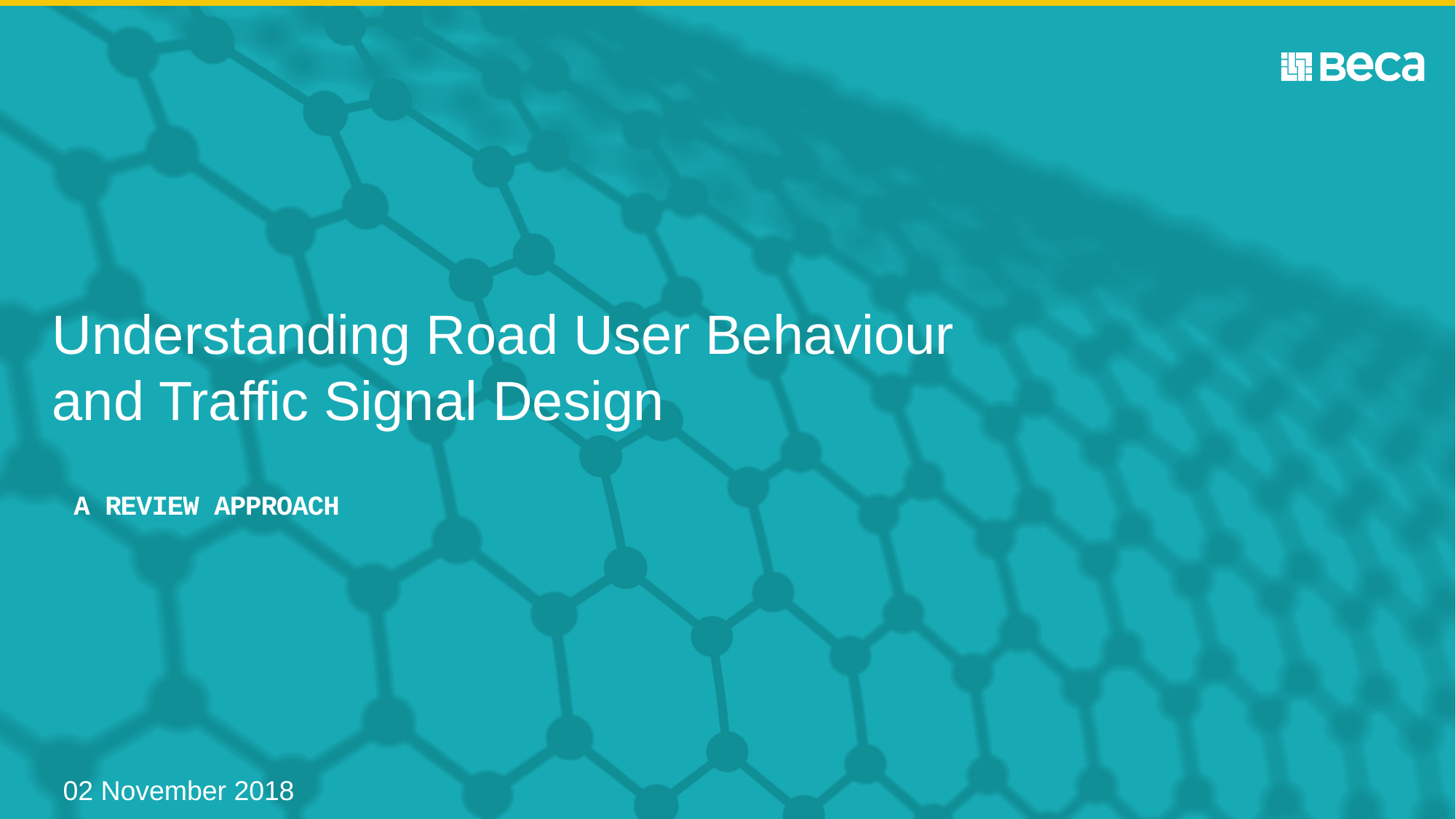

# Understanding Road User Behaviour and Traffic Signal Design
A Review Approach
02 November 2018